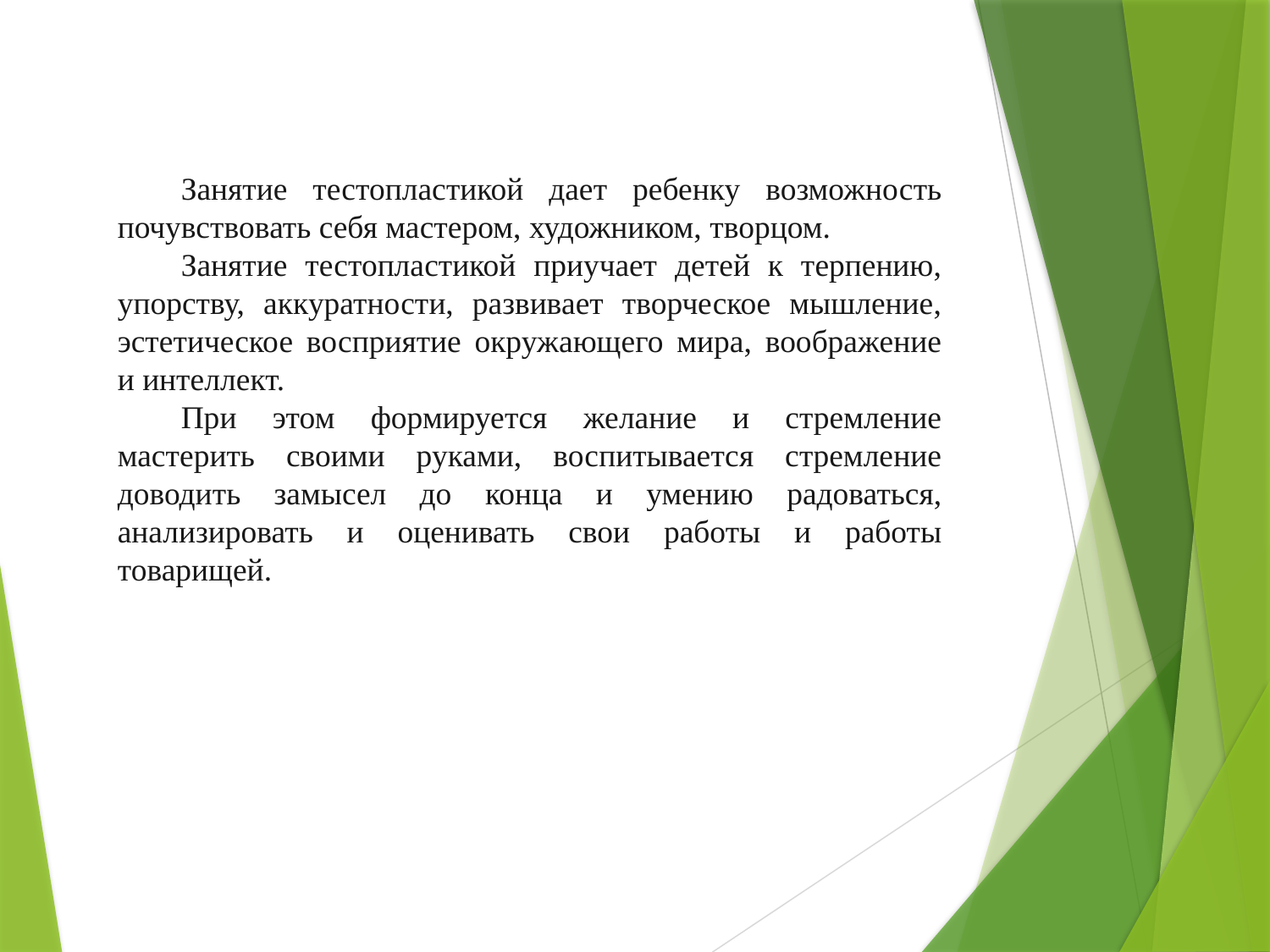

Занятие тестопластикой дает ребенку возможность почувствовать себя мастером, художником, творцом.
Занятие тестопластикой приучает детей к терпению, упорству, аккуратности, развивает творческое мышление, эстетическое восприятие окружающего мира, воображение и интеллект.
При этом формируется желание и стремление мастерить своими руками, воспитывается стремление доводить замысел до конца и умению радоваться, анализировать и оценивать свои работы и работы товарищей.